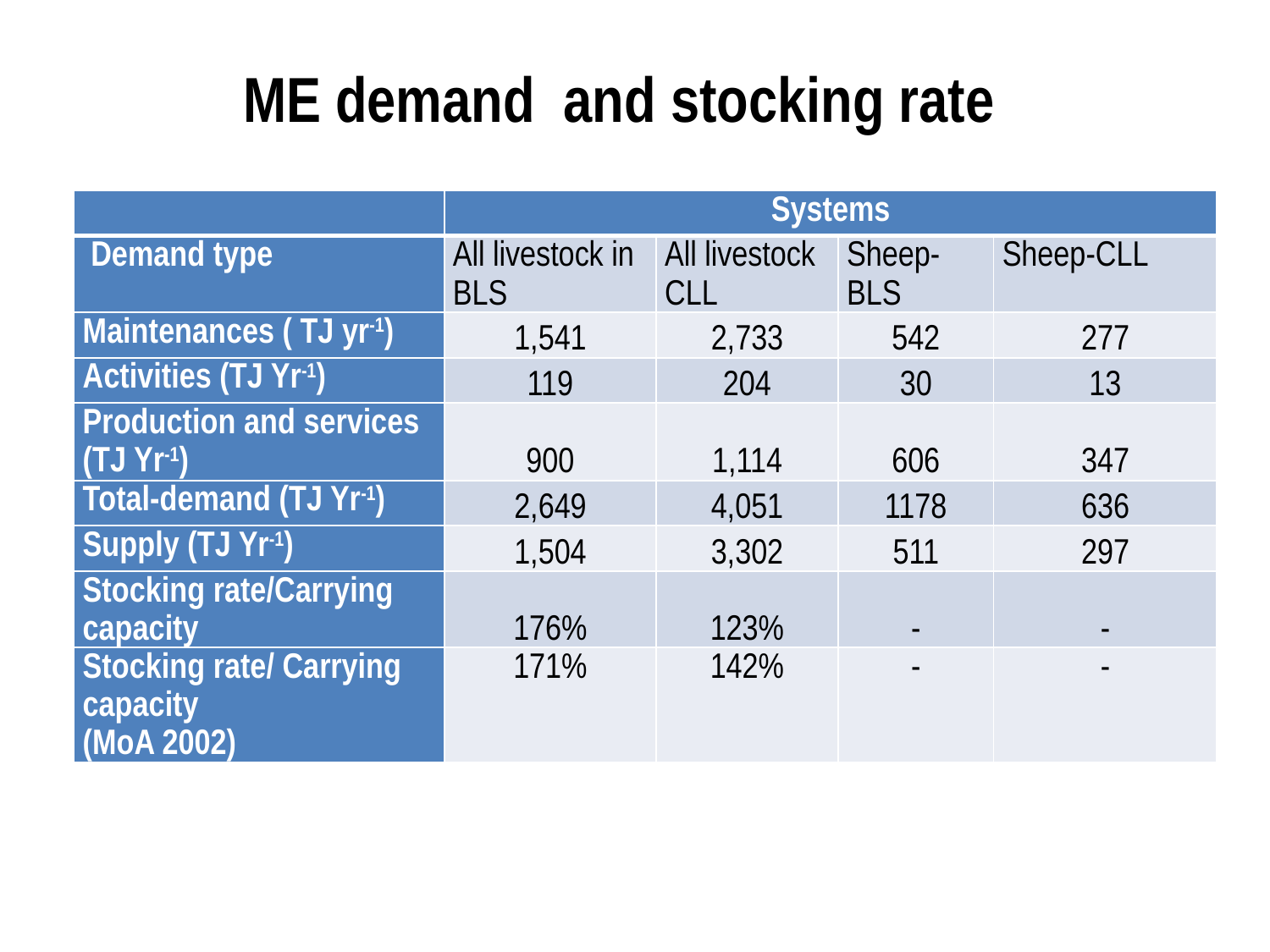

# ME demand  and stocking rate
|  | Systems |  |  |  |
| --- | --- | --- | --- | --- |
| Demand type | All livestock in BLS | All livestock CLL | Sheep-BLS | Sheep-CLL |
| Maintenances ( TJ yr-1) | 1,541 | 2,733 | 542 | 277 |
| Activities (TJ Yr-1) | 119 | 204 | 30 | 13 |
| Production and services (TJ Yr-1) | 900 | 1,114 | 606 | 347 |
| Total-demand (TJ Yr-1) | 2,649 | 4,051 | 1178 | 636 |
| Supply (TJ Yr-1) | 1,504 | 3,302 | 511 | 297 |
| Stocking rate/Carrying capacity | 176% | 123% | - | - |
| Stocking rate/ Carrying capacity (MoA 2002) | 171% | 142% | - | - |